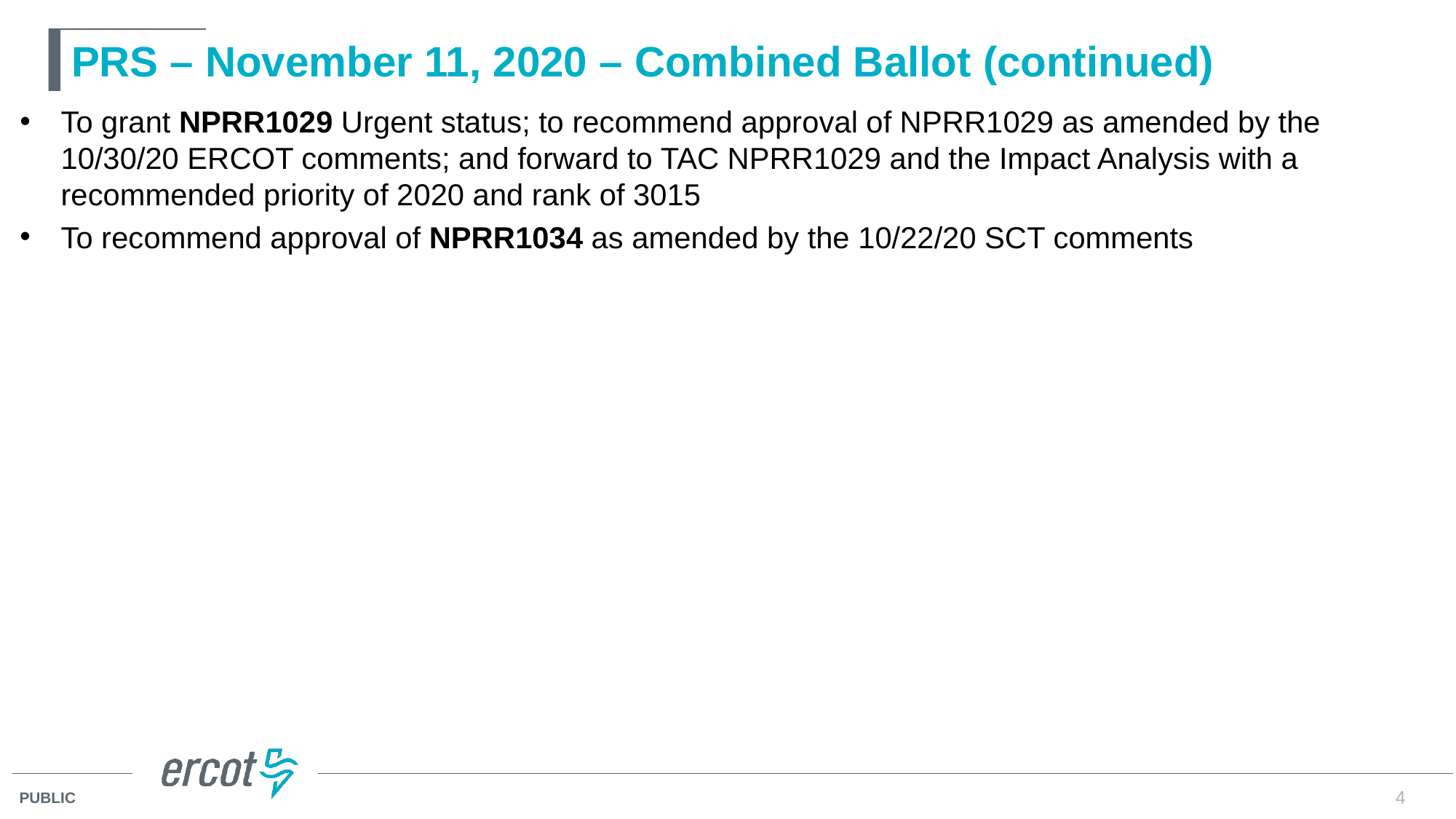

# PRS – November 11, 2020 – Combined Ballot (continued)
To grant NPRR1029 Urgent status; to recommend approval of NPRR1029 as amended by the 10/30/20 ERCOT comments; and forward to TAC NPRR1029 and the Impact Analysis with a recommended priority of 2020 and rank of 3015
To recommend approval of NPRR1034 as amended by the 10/22/20 SCT comments

4